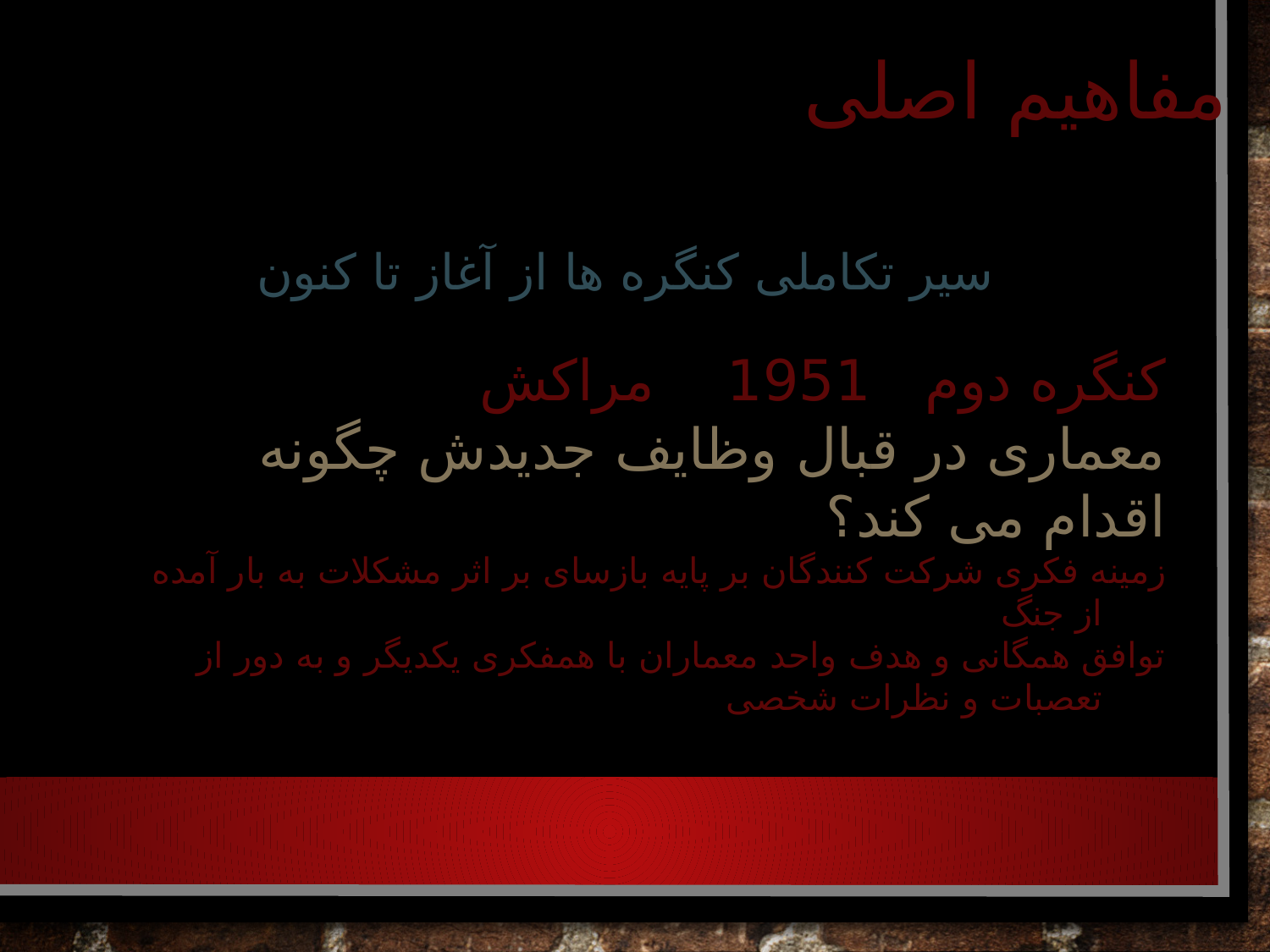

مفاهیم اصلی
#
سیر تکاملی کنگره ها از آغاز تا کنون

کنگره دوم   1951    مراکش
معماری در قبال وظایف جدیدش چگونه اقدام می کند؟
زمینه فکری شرکت کنندگان بر پایه بازسای بر اثر مشکلات به بار آمده از جنگ
توافق همگانی و هدف واحد معماران با همفکری یکدیگر و به دور از تعصبات و نظرات شخصی